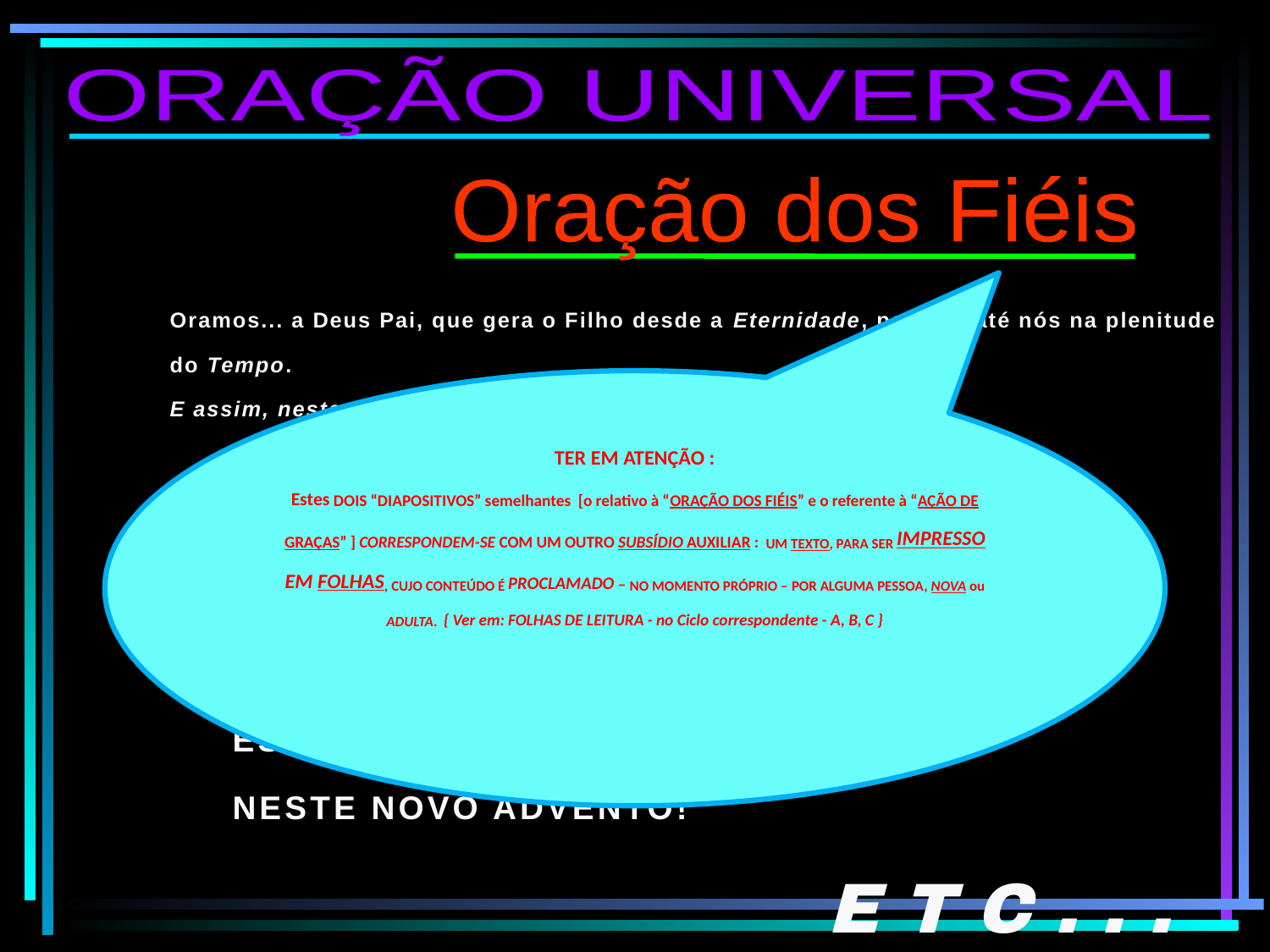

ORAÇÃO UNIVERSAL

Oração dos Fiéis

Oramos... a Deus Pai, que gera o Filho desde a Eternidade, para vir até nós na plenitude do Tempo.
E assim, neste Advento, pedimos com fé e confiança:

 - para que a Igreja seja sinal de paz no Mundo...
 - para que os povos, em guerra, abandonem as armas…
 - para que sejamos sentinelas vigilantes, desde a oração...
 - pelas nossas famílias, adormecidas por motivos vários…
TER EM ATENÇÃO :
Estes DOIS “DIAPOSITIVOS” semelhantes  [o relativo à “ORAÇÃO DOS FIÉIS” e o referente à “AÇÃO DE GRAÇAS” ] CORRESPONDEM-SE COM UM OUTRO SUBSÍDIO AUXILIAR :  UM TEXTO, PARA SER IMPRESSO EM FOLHAS, CUJO CONTEÚDO É PROCLAMADO – NO MOMENTO PRÓPRIO – POR ALGUMA PESSOA, NOVA ou ADULTA.  { Ver em: FOLHAS DE LEITURA - no Ciclo correspondente - A, B, C }
ESCUTA-NOS, Ó PAI,
NESTE NOVO ADVENTO!
E T C . . .